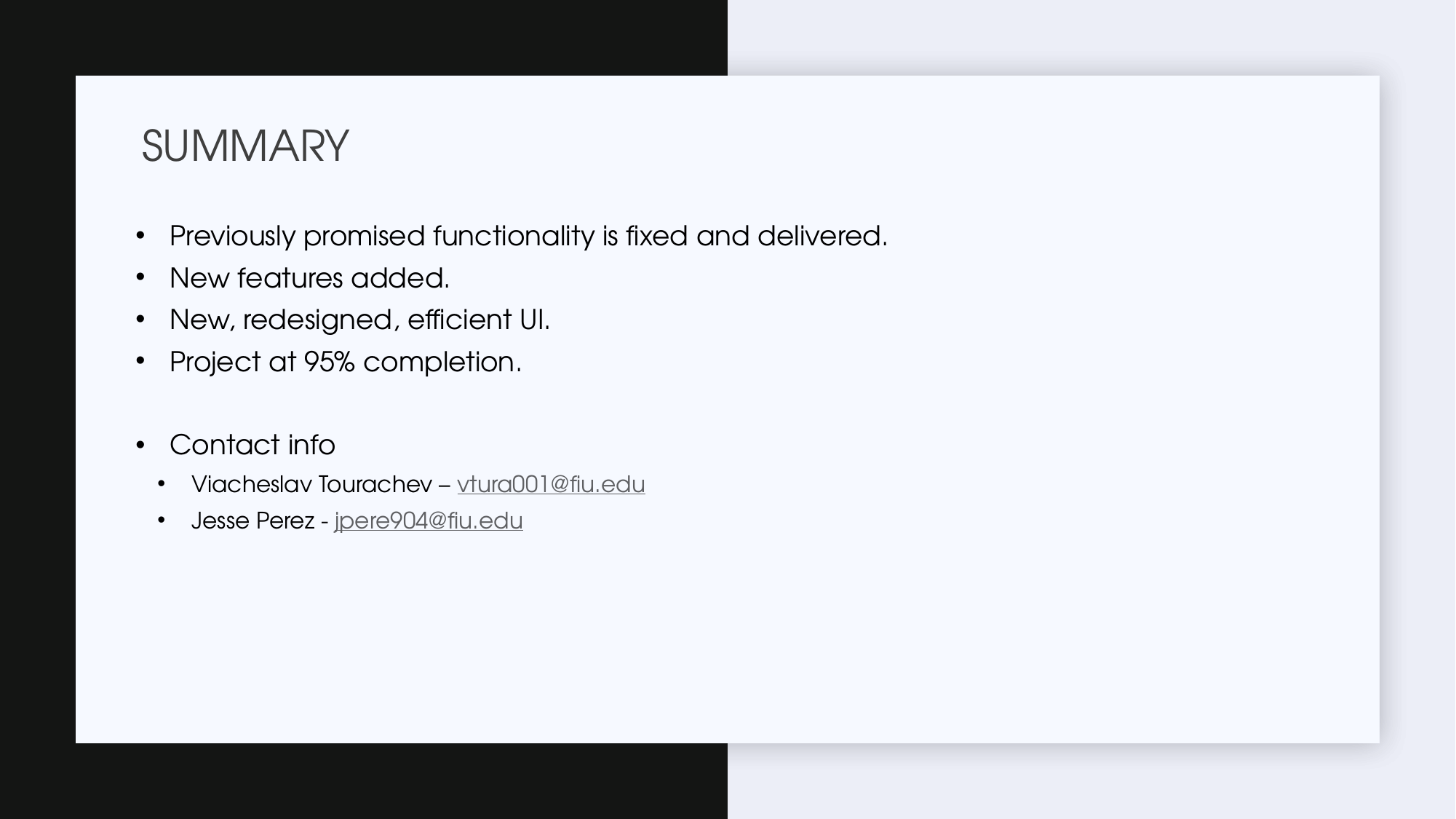

# SUMMARY
Previously promised functionality is fixed and delivered.
New features added.
New, redesigned, efficient UI.
Project at 95% completion.

Contact info
Viacheslav Tourachev – vtura001@fiu.edu
Jesse Perez - jpere904@fiu.edu